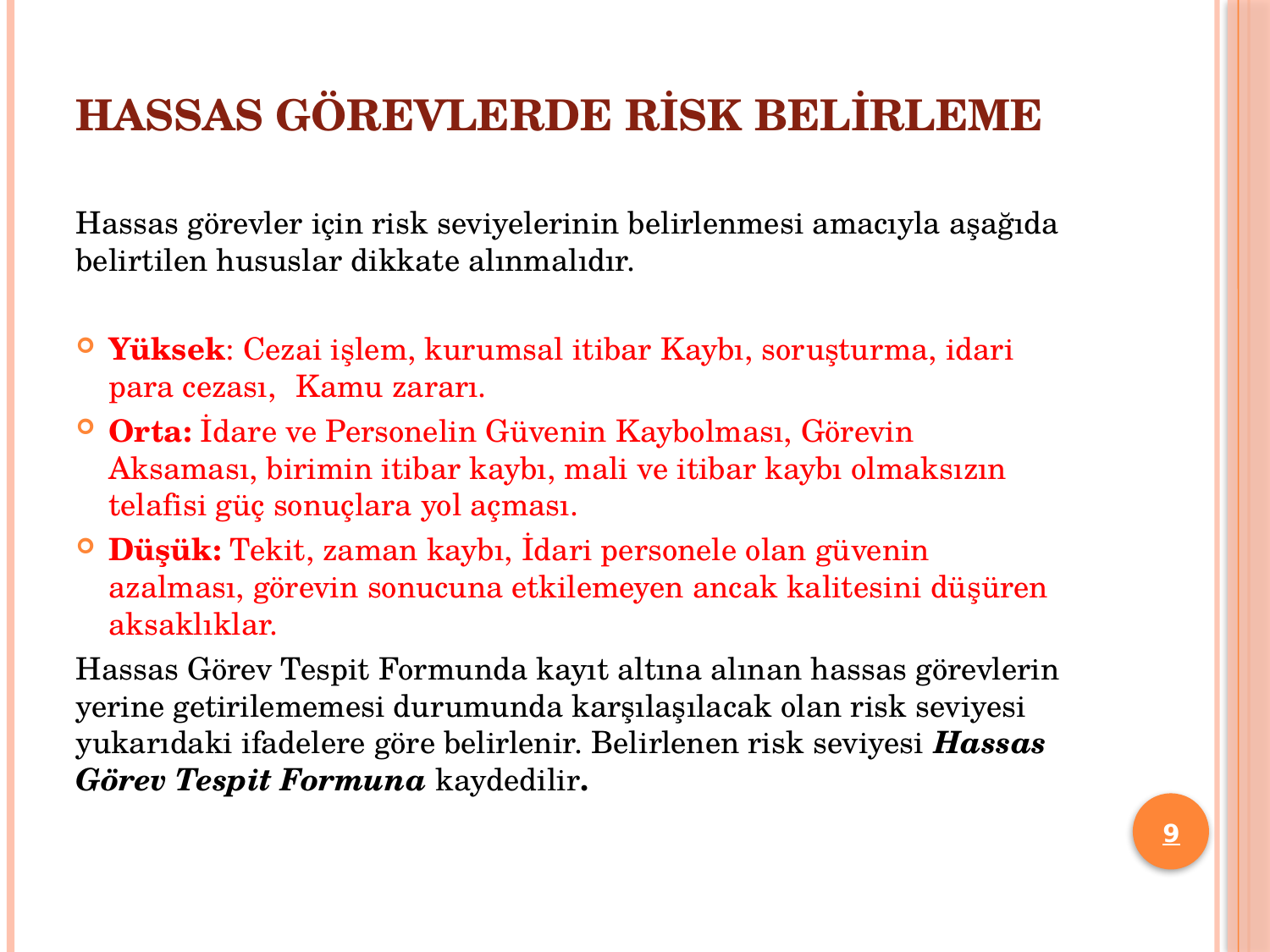

# Hassas Görevlerde Risk Belirleme
Hassas görevler için risk seviyelerinin belirlenmesi amacıyla aşağıda belirtilen hususlar dikkate alınmalıdır.

Yüksek: Cezai işlem, kurumsal itibar Kaybı, soruşturma, idari para cezası,  Kamu zararı.
Orta: İdare ve Personelin Güvenin Kaybolması, Görevin Aksaması, birimin itibar kaybı, mali ve itibar kaybı olmaksızın telafisi güç sonuçlara yol açması.
Düşük: Tekit, zaman kaybı, İdari personele olan güvenin azalması, görevin sonucuna etkilemeyen ancak kalitesini düşüren aksaklıklar.
Hassas Görev Tespit Formunda kayıt altına alınan hassas görevlerin yerine getirilememesi durumunda karşılaşılacak olan risk seviyesi yukarıdaki ifadelere göre belirlenir. Belirlenen risk seviyesi Hassas Görev Tespit Formuna kaydedilir.

9